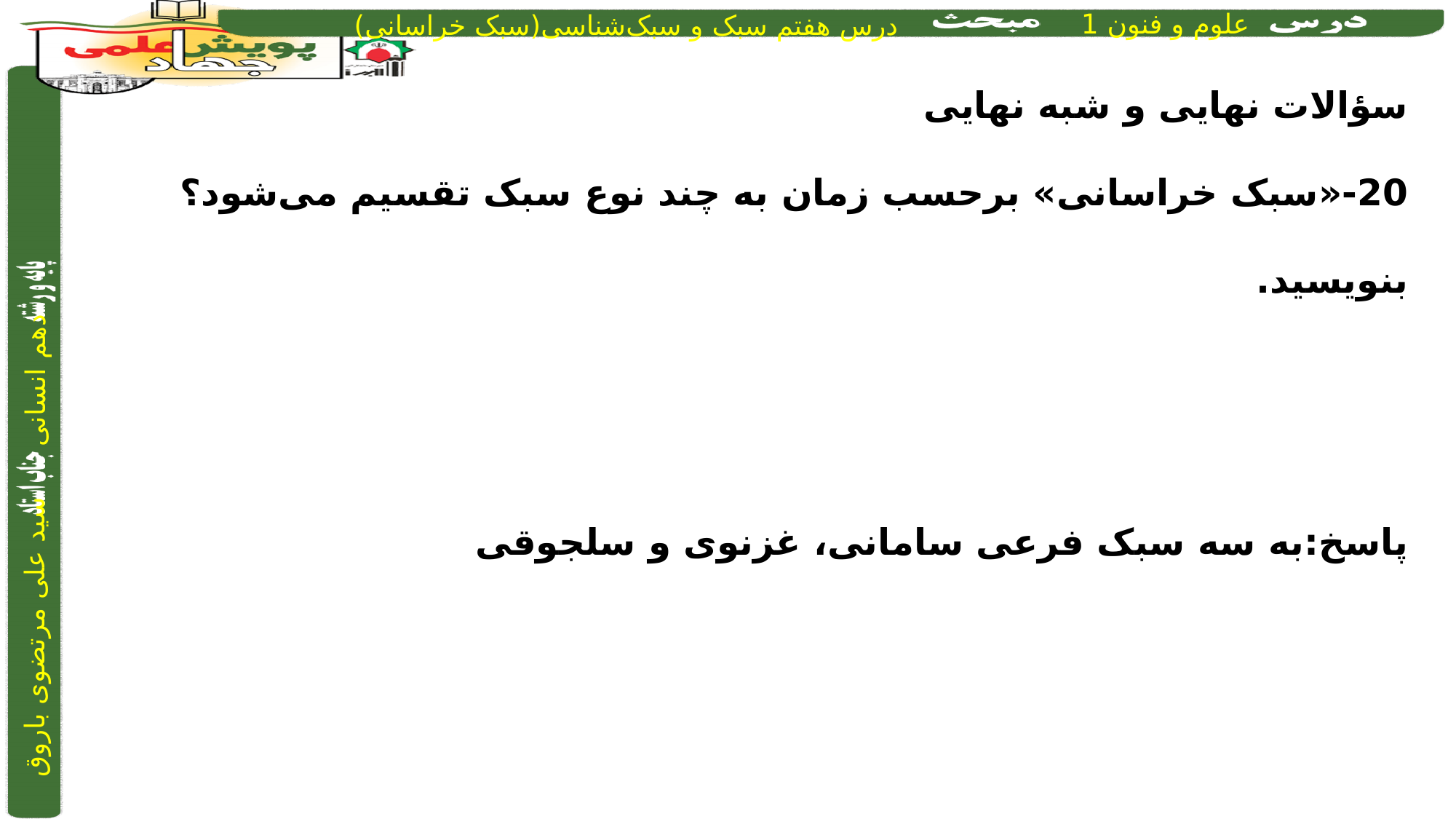

سؤالات نهایی و شبه نهایی
20-«سبک خراسانی» برحسب زمان به چند نوع سبک تقسیم می‌شود؟ بنویسید.

پاسخ:به سه سبک فرعی سامانی، غزنوی و سلجوقی